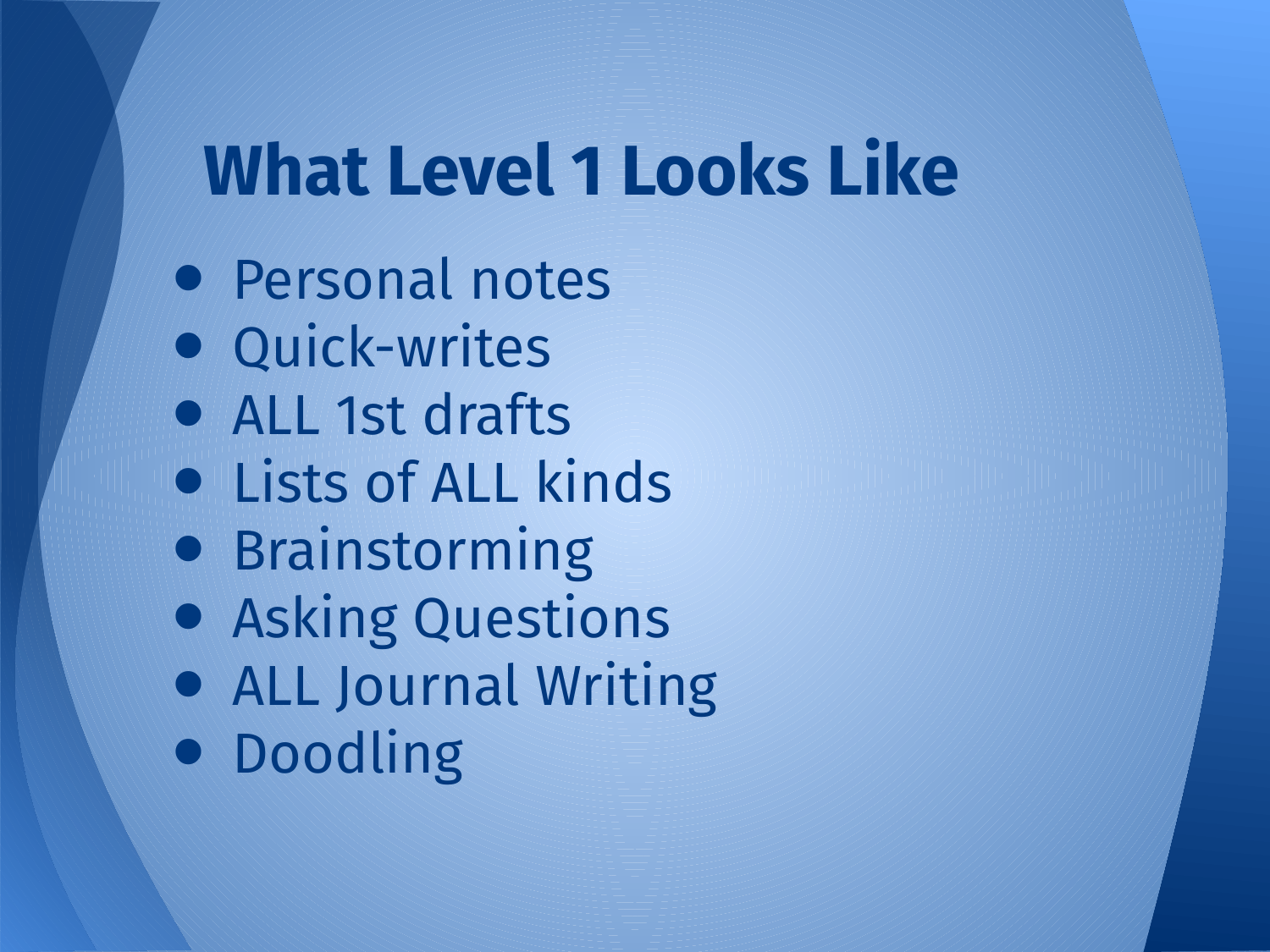

# What Level 1 Looks Like
Personal notes
Quick-writes
ALL 1st drafts
Lists of ALL kinds
Brainstorming
Asking Questions
ALL Journal Writing
Doodling